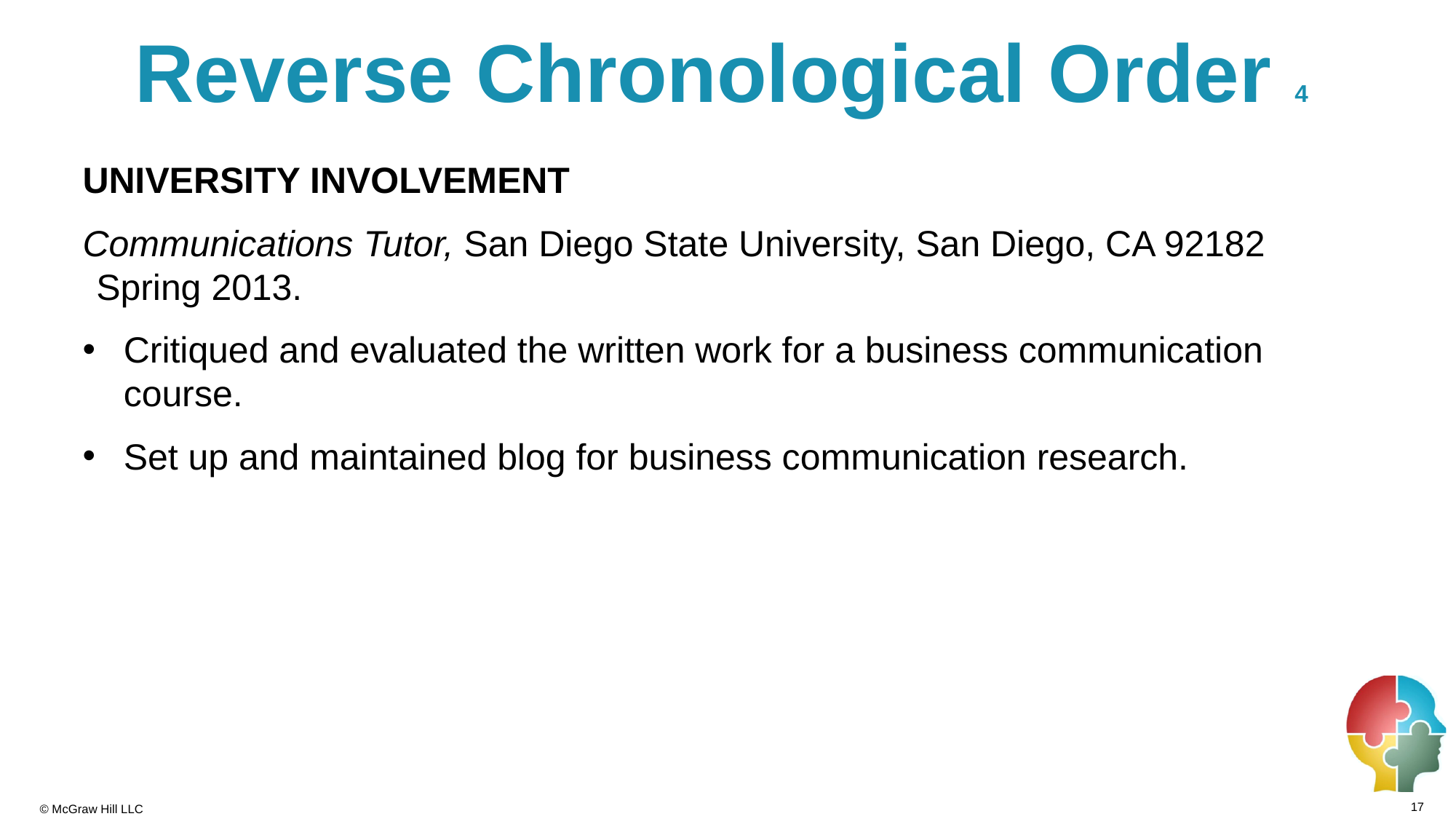

# Reverse Chronological Order 4
UNIVERSITY INVOLVEMENT
Communications Tutor, San Diego State University, San Diego, CA 92182 Spring 2013.
Critiqued and evaluated the written work for a business communication course.
Set up and maintained blog for business communication research.
17